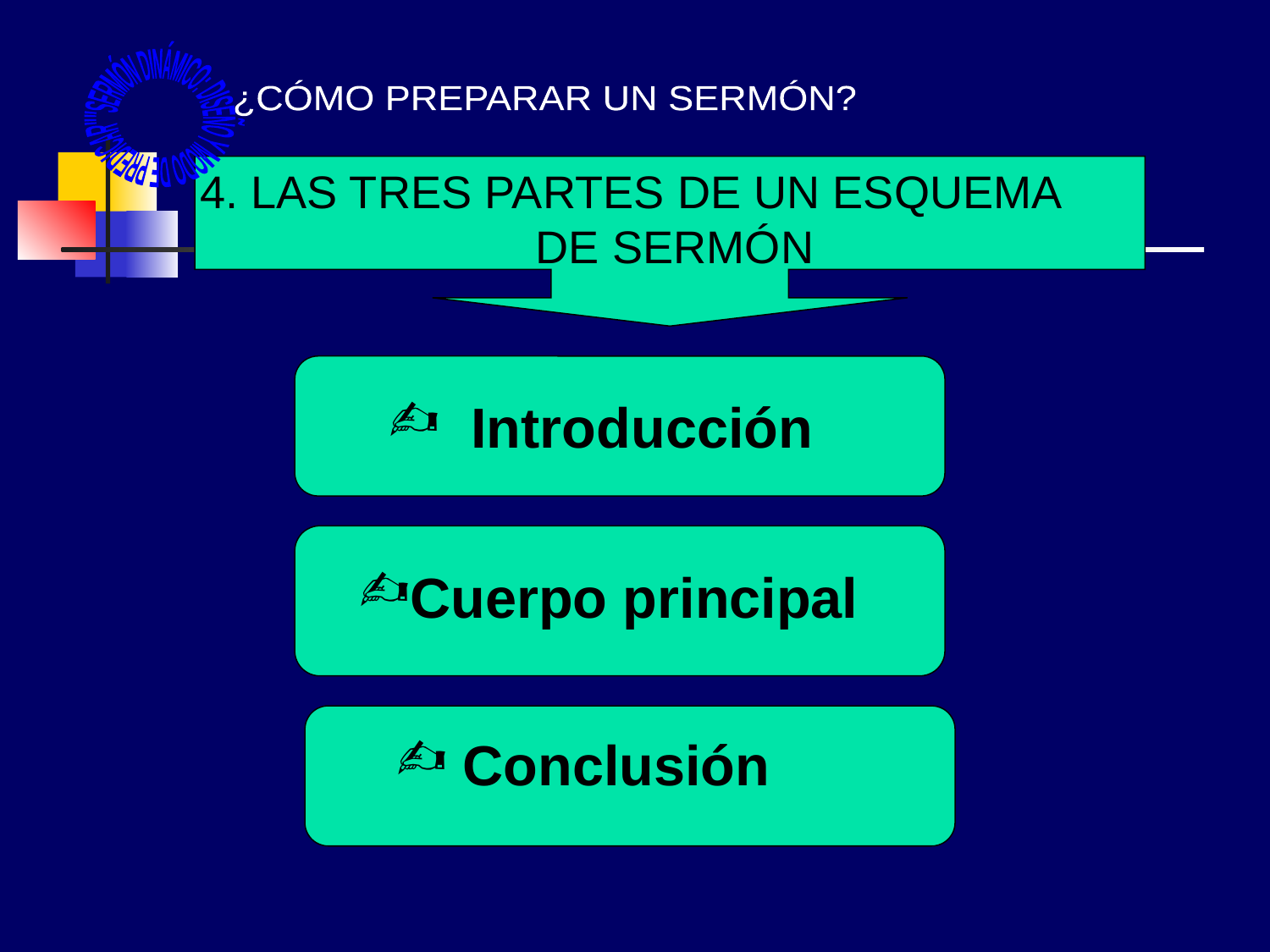

"SERMÓN DINÁMICO: DISEÑO Y MODO DE PREDICAR"
¿CÓMO PREPARAR UN SERMÓN?
4. LAS TRES PARTES DE UN ESQUEMA        DE SERMÓN

  Introducción

Cuerpo principal

 Conclusión